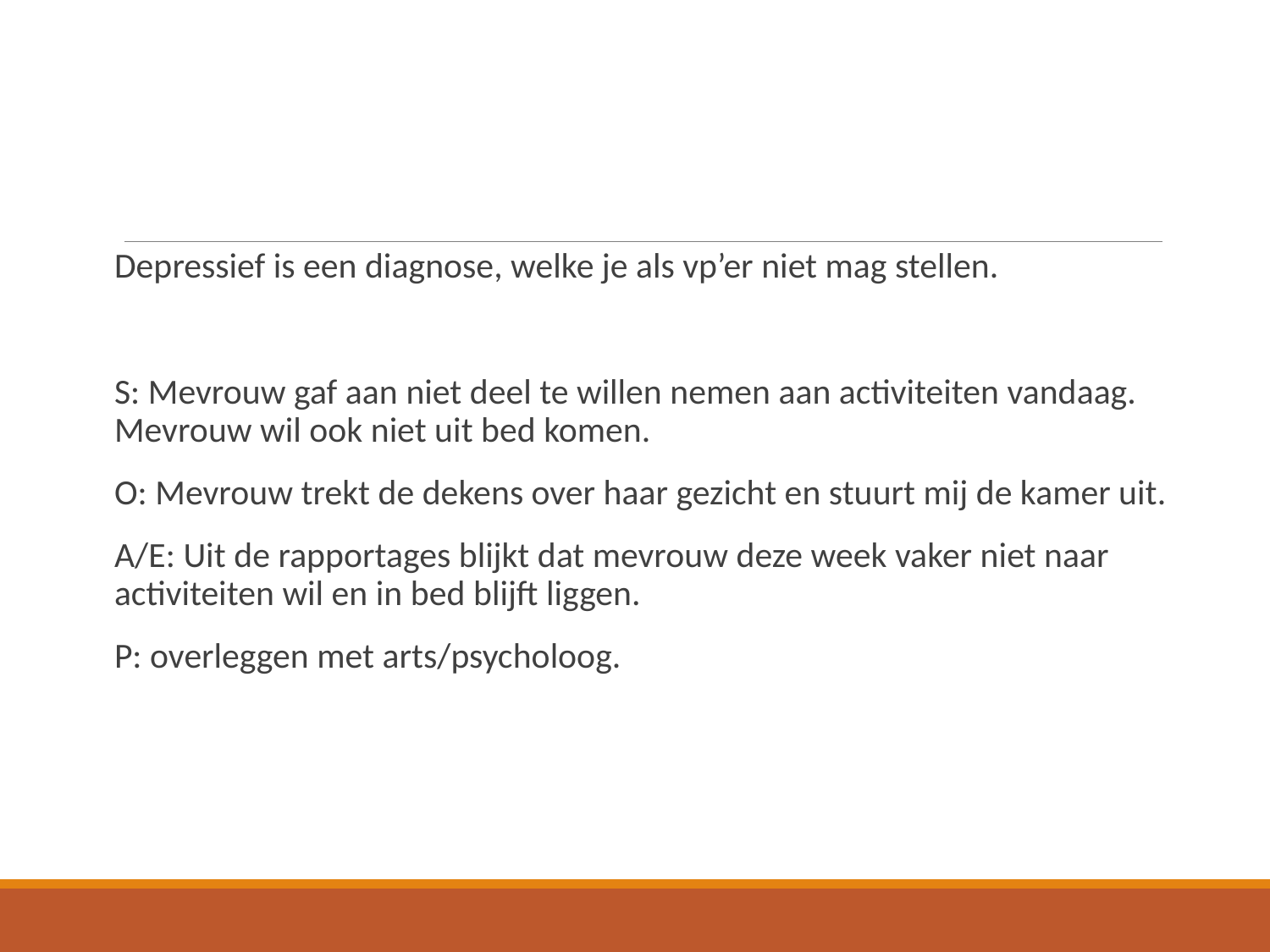

#
Depressief is een diagnose, welke je als vp’er niet mag stellen.

S: Mevrouw gaf aan niet deel te willen nemen aan activiteiten vandaag. Mevrouw wil ook niet uit bed komen.
O: Mevrouw trekt de dekens over haar gezicht en stuurt mij de kamer uit.
A/E: Uit de rapportages blijkt dat mevrouw deze week vaker niet naar activiteiten wil en in bed blijft liggen.
P: overleggen met arts/psycholoog.